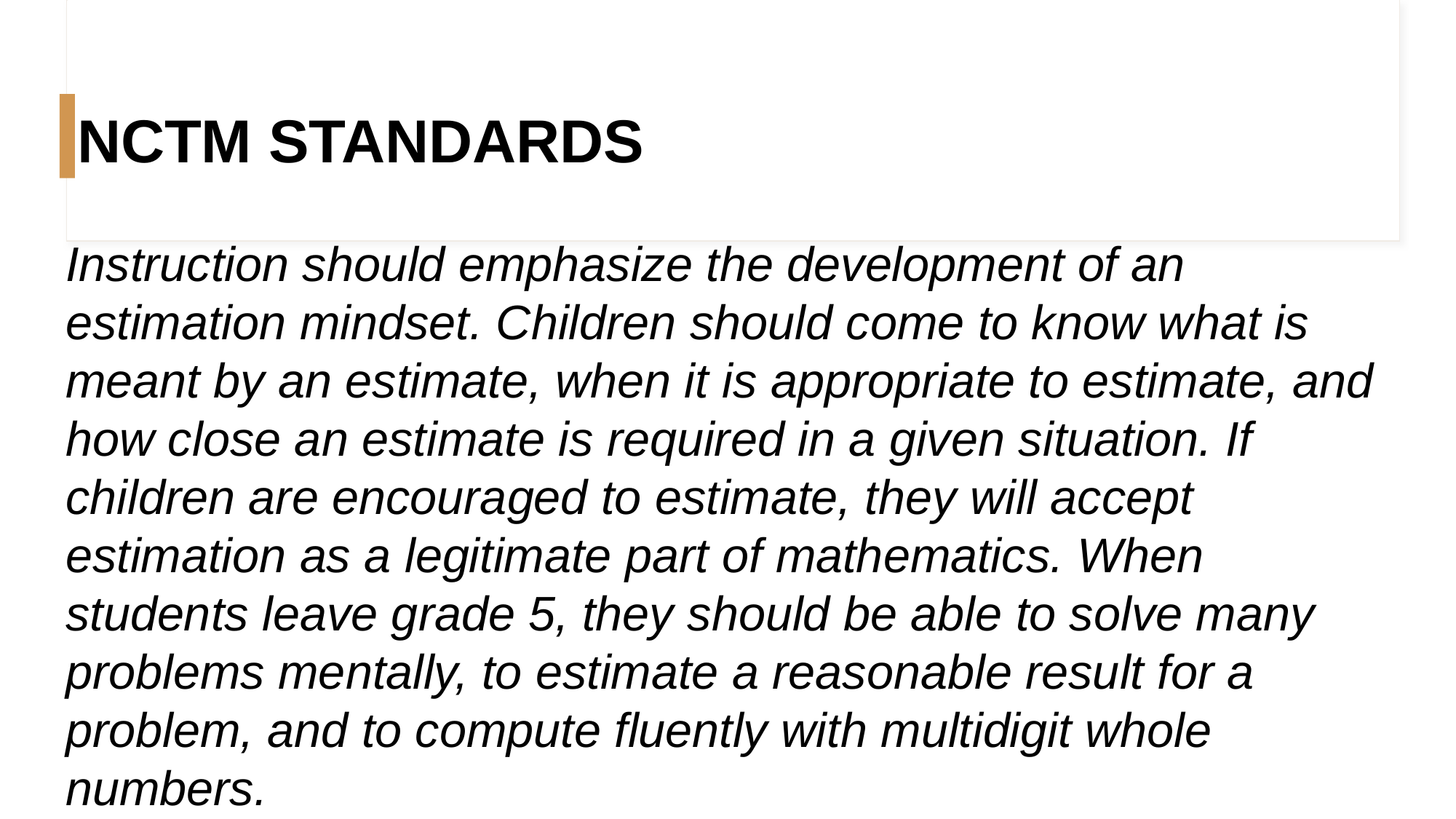

# NCTM STANDARDS
Instruction should emphasize the development of an estimation mindset. Children should come to know what is meant by an estimate, when it is appropriate to estimate, and how close an estimate is required in a given situation. If children are encouraged to estimate, they will accept estimation as a legitimate part of mathematics. When students leave grade 5, they should be able to solve many problems mentally, to estimate a reasonable result for a problem, and to compute fluently with multidigit whole numbers.